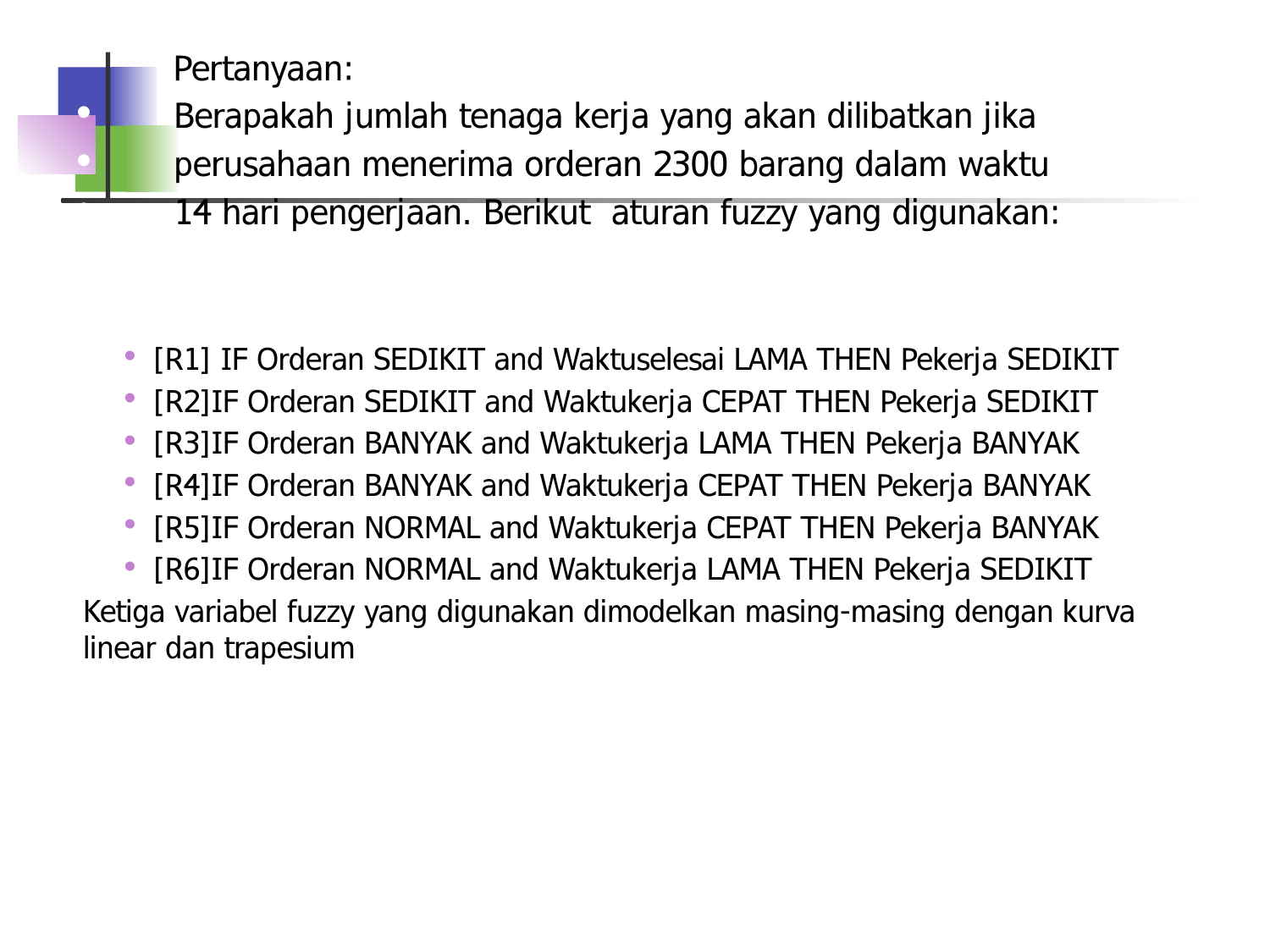

Pertanyaan:
      Berapakah jumlah tenaga kerja yang akan dilibatkan jika
      perusahaan menerima orderan 2300 barang dalam waktu
      14 hari pengerjaan. Berikut  aturan fuzzy yang digunakan:

[R1] IF Orderan SEDIKIT and Waktuselesai LAMA THEN Pekerja SEDIKIT
[R2]IF Orderan SEDIKIT and Waktukerja CEPAT THEN Pekerja SEDIKIT
[R3]IF Orderan BANYAK and Waktukerja LAMA THEN Pekerja BANYAK
[R4]IF Orderan BANYAK and Waktukerja CEPAT THEN Pekerja BANYAK
[R5]IF Orderan NORMAL and Waktukerja CEPAT THEN Pekerja BANYAK
[R6]IF Orderan NORMAL and Waktukerja LAMA THEN Pekerja SEDIKIT
Ketiga variabel fuzzy yang digunakan dimodelkan masing-masing dengan kurva linear dan trapesium